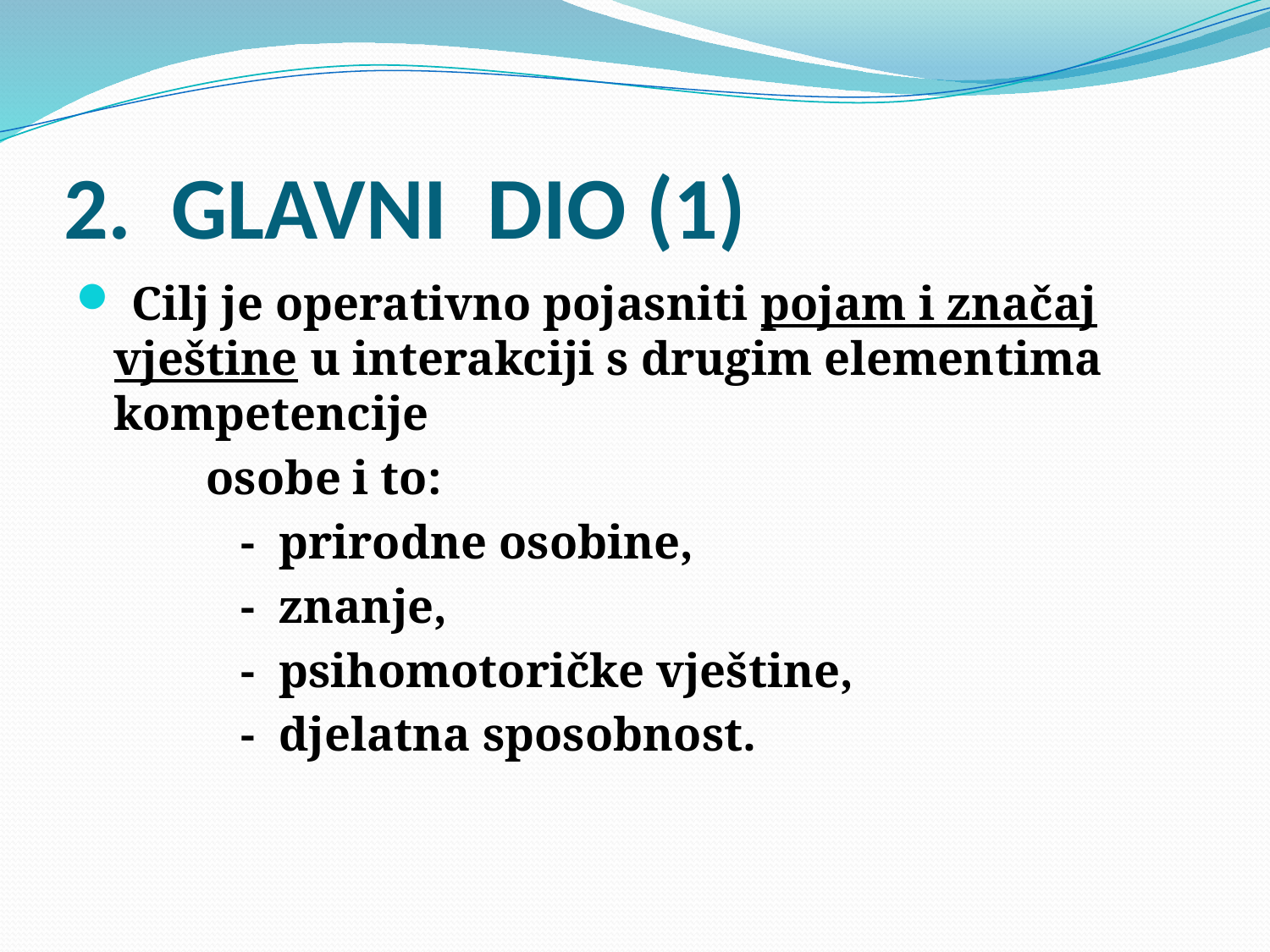

# 2.  GLAVNI  DIO (1)
 Cilj je operativno pojasniti pojam i značaj vještine u interakciji s drugim elementima kompetencije
           osobe i to:
		-  prirodne osobine,
		-  znanje,
		-  psihomotoričke vještine,
		-  djelatna sposobnost.